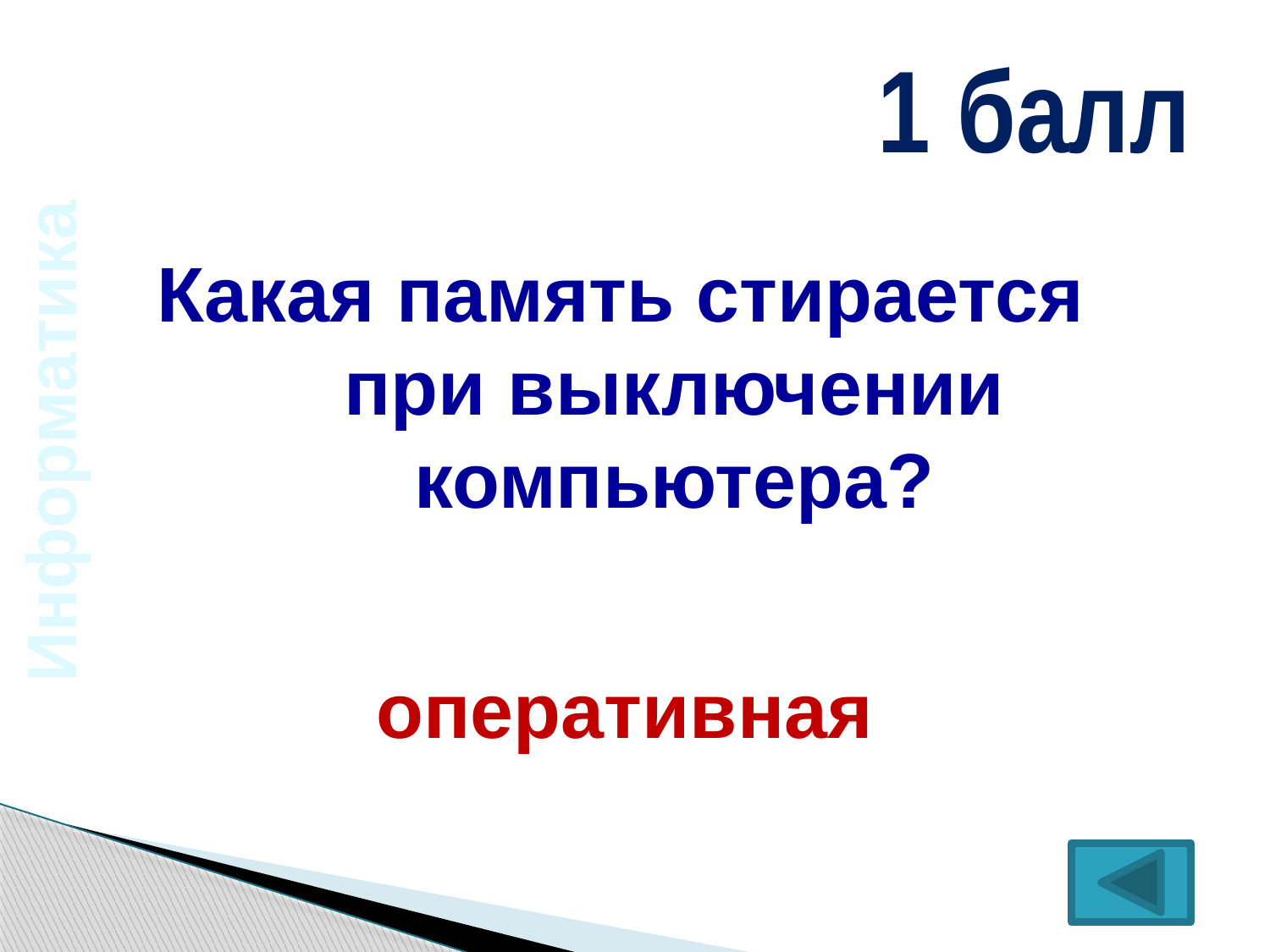

1 балл
Какая память стирается      при выключении компьютера?
Информатика
оперативная